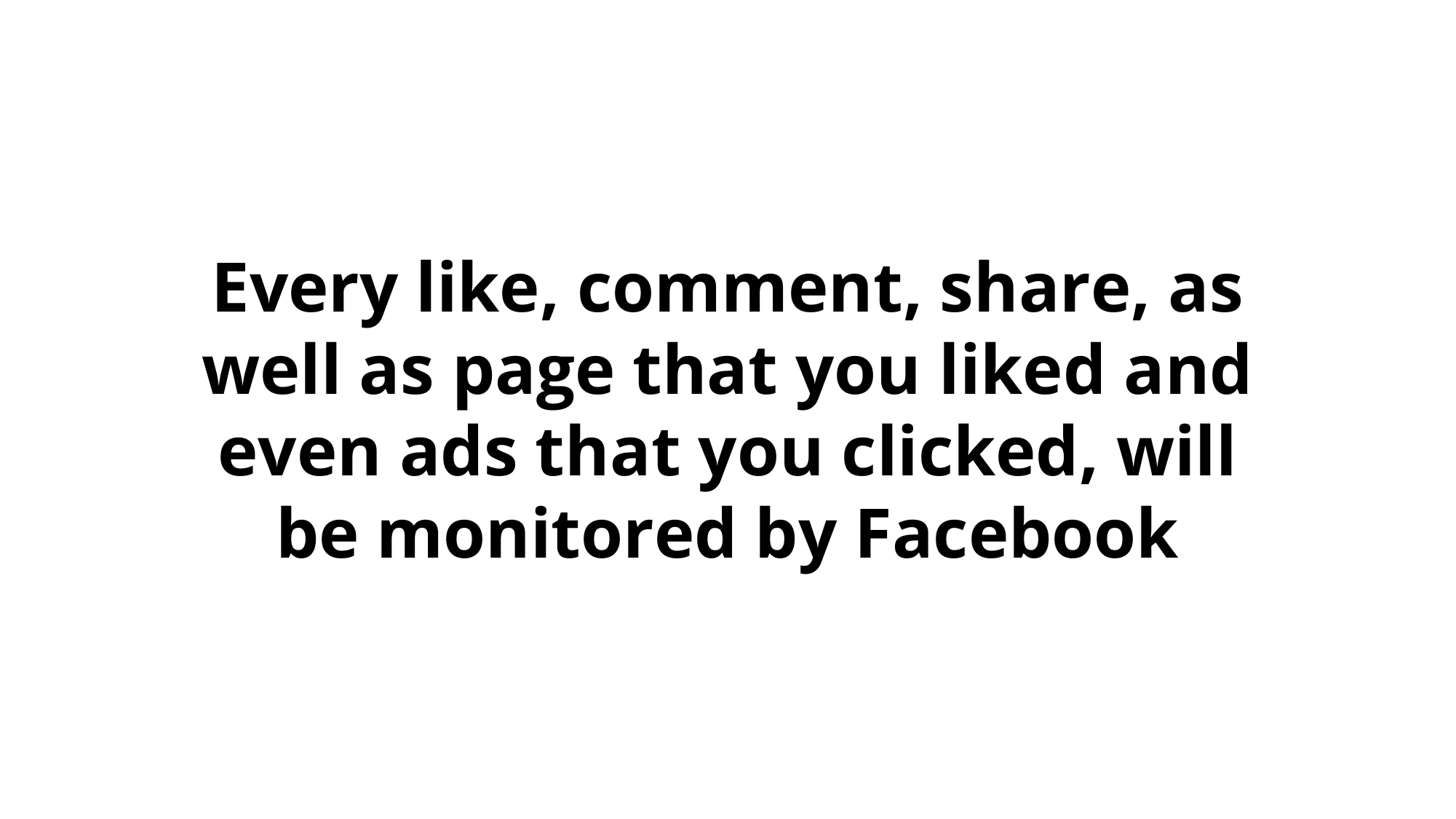

Every like, comment, share, as well as page that you liked and even ads that you clicked, will be monitored by Facebook